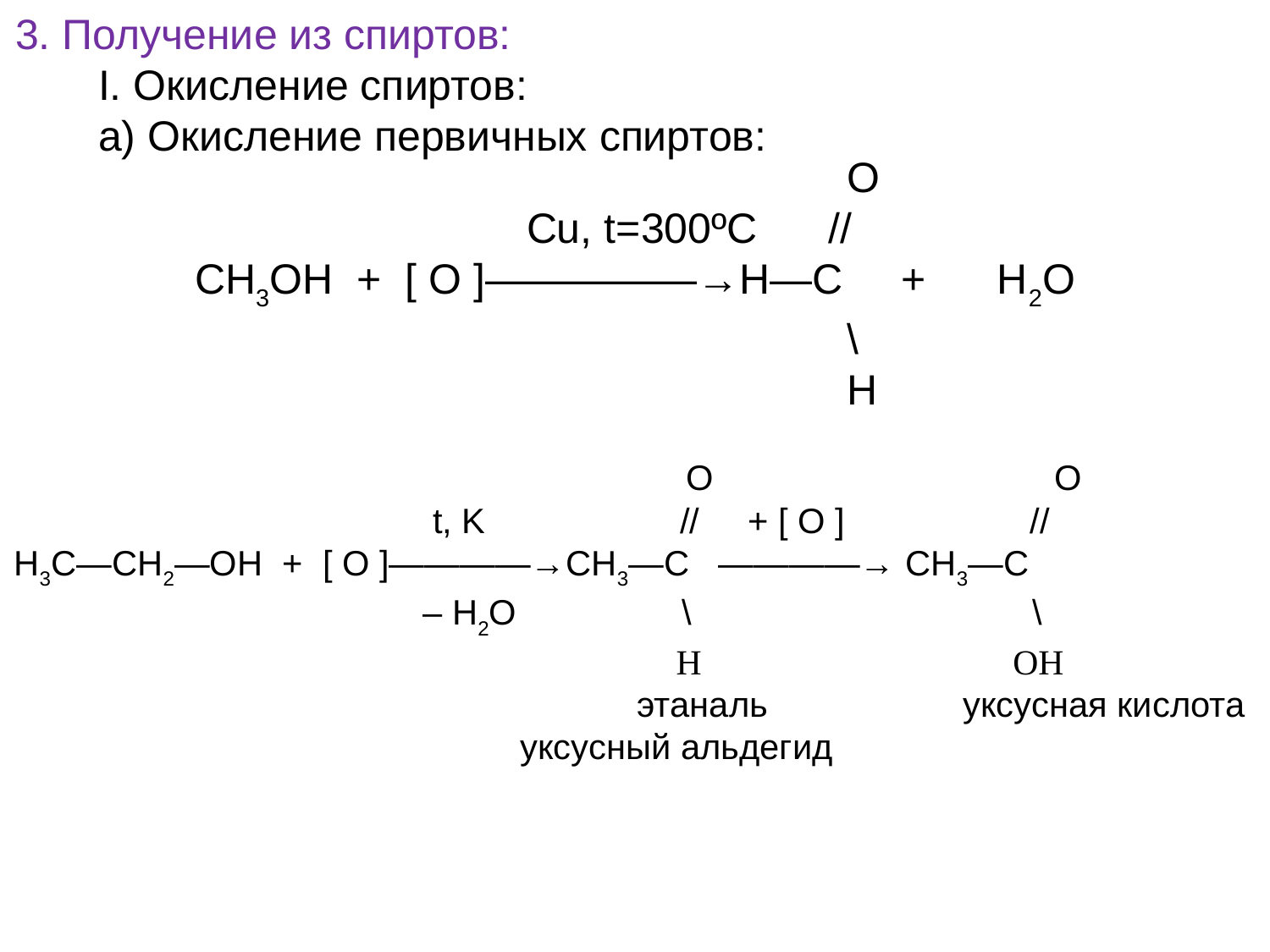

3. Получение из спиртов:
       I. Окисление спиртов:
       а) Окисление первичных спиртов:
                                                                      О
                                           Cu, t=300ºC      //
               СН3ОН  +  [ О ]—————→Н—С     +      Н2О
                                                                      \
                                                                      Н
                                                                                     O                                   O
                                                           t, K                    //     + [ O ]                   //
                H3C—CH2—OH  +  [ O ]————→CH3—C   ————→ CH3—C
                                                          – H2O                 \                                   \
                                                                                            H                                   OH
                                                                                этаналь                    уксусная кислота
                                                                    уксусный альдегид